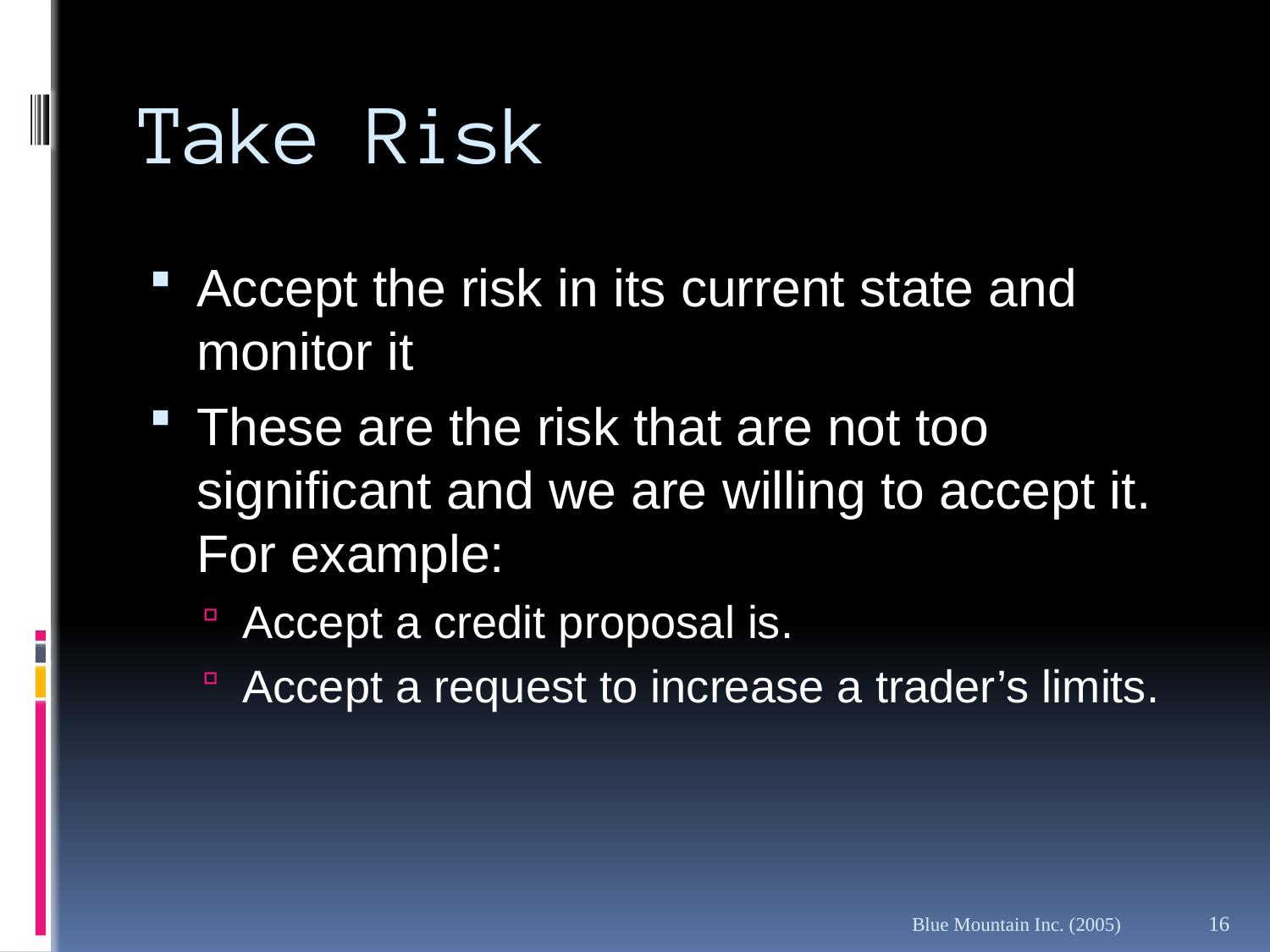

# Take Risk
Accept the risk in its current state and monitor it
These are the risk that are not too significant and we are willing to accept it. For example:
Accept a credit proposal is.
Accept a request to increase a trader’s limits.
Blue Mountain Inc. (2005)
16